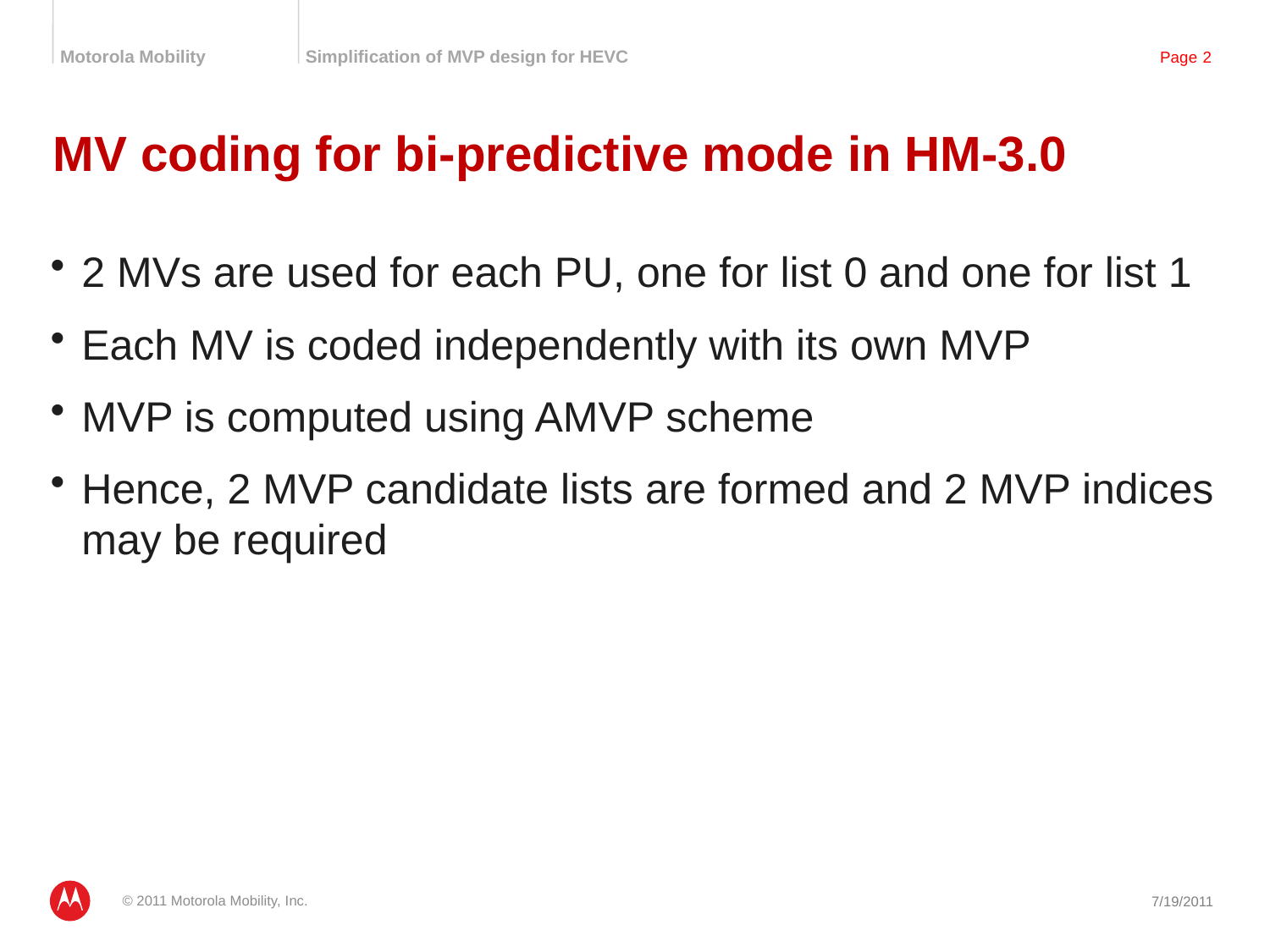

# MV coding for bi-predictive mode in HM-3.0
2 MVs are used for each PU, one for list 0 and one for list 1
Each MV is coded independently with its own MVP
MVP is computed using AMVP scheme
Hence, 2 MVP candidate lists are formed and 2 MVP indices may be required

© 2011 Motorola Mobility, Inc.
7/19/2011